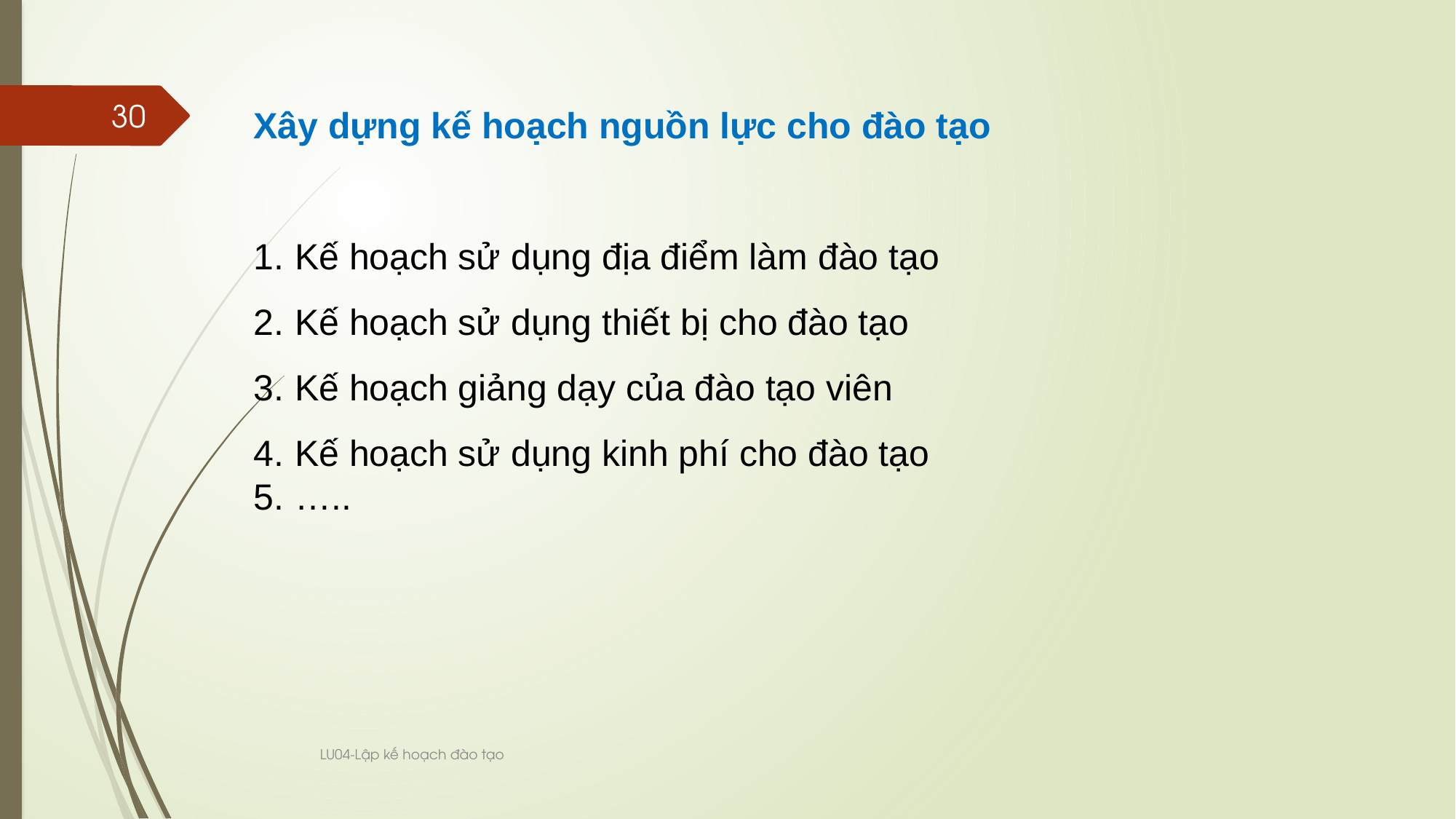

Xây dựng kế hoạch nguồn lực cho đào tạo

Kế hoạch sử dụng địa điểm làm đào tạo
Kế hoạch sử dụng thiết bị cho đào tạo
Kế hoạch giảng dạy của đào tạo viên
Kế hoạch sử dụng kinh phí cho đào tạo
…..

30
LU04-Lập kế hoạch đào tạo